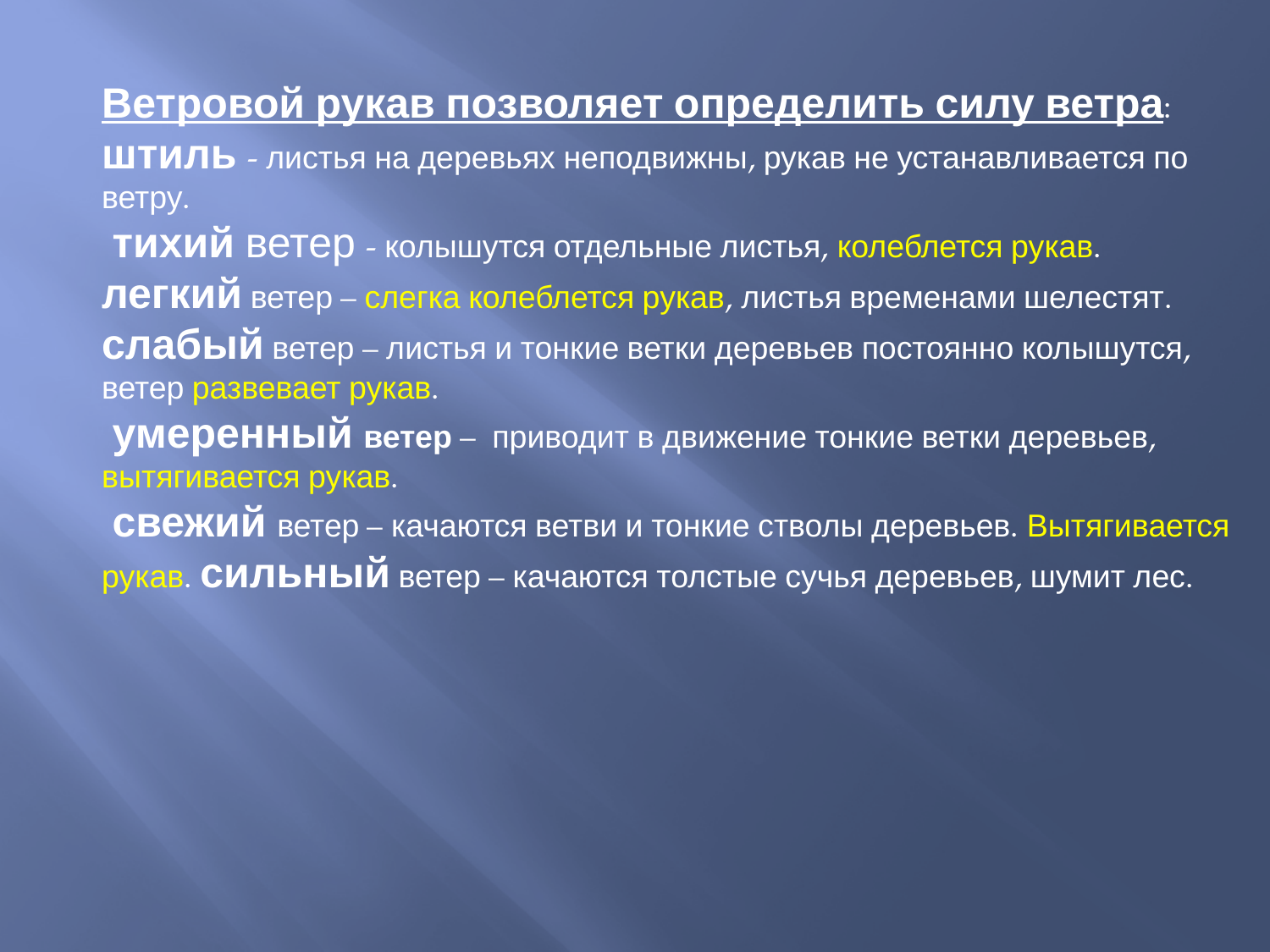

Ветровой рукав позволяет определить силу ветра:
штиль - листья на деревьях неподвижны, рукав не устанавливается по ветру.
 тихий ветер - колышутся отдельные листья, колеблется рукав.
легкий ветер – слегка колеблется рукав, листья временами шелестят.
слабый ветер – листья и тонкие ветки деревьев постоянно колышутся, ветер развевает рукав.
 умеренный ветер –  приводит в движение тонкие ветки деревьев, вытягивается рукав.
 свежий ветер – качаются ветви и тонкие стволы деревьев. Вытягивается рукав. сильный ветер – качаются толстые сучья деревьев, шумит лес.